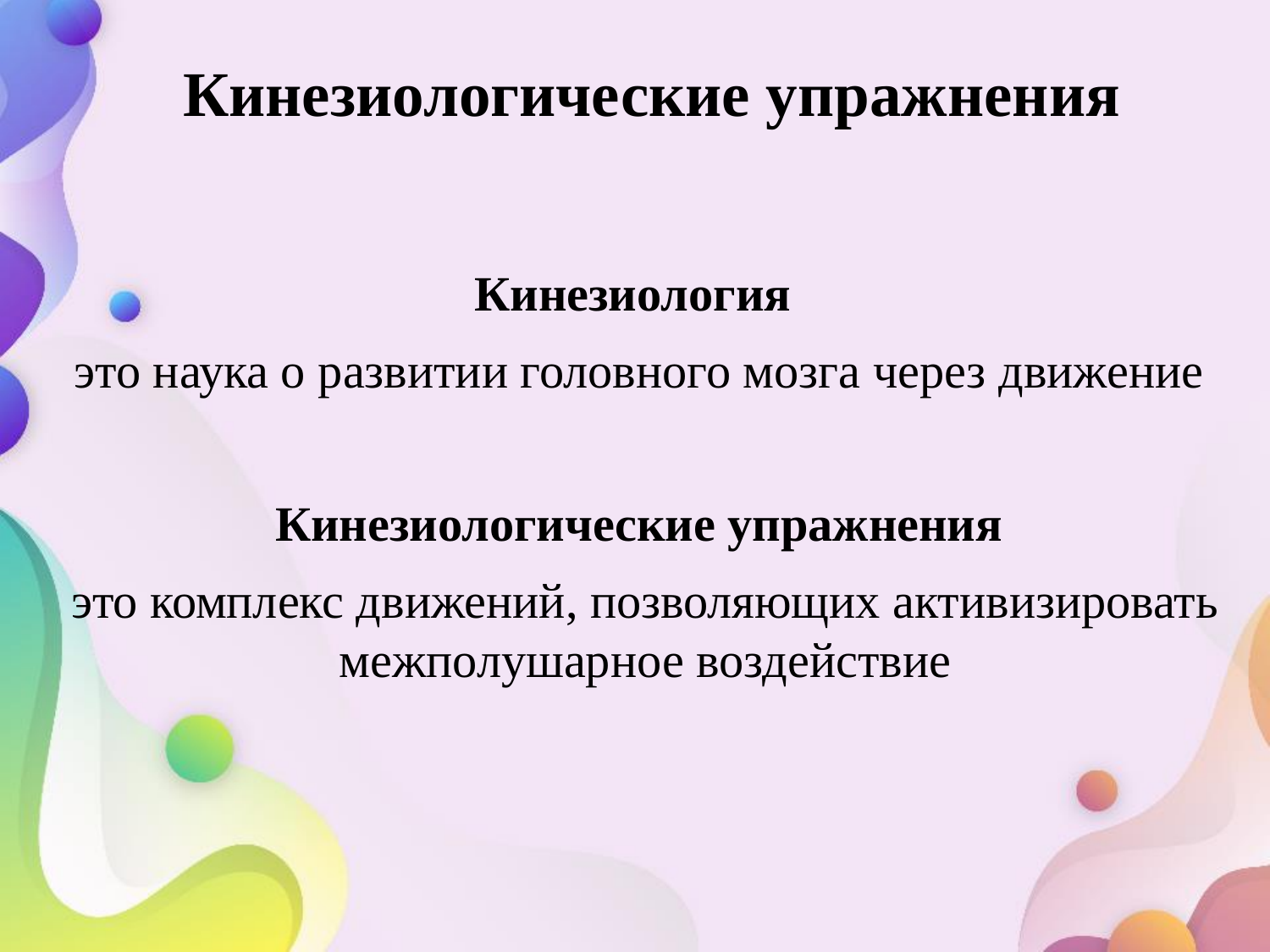

# Кинезиологические упражнения
Кинезиология
это наука о развитии головного мозга через движение

Кинезиологические упражнения
это комплекс движений, позволяющих активизировать межполушарное воздействие